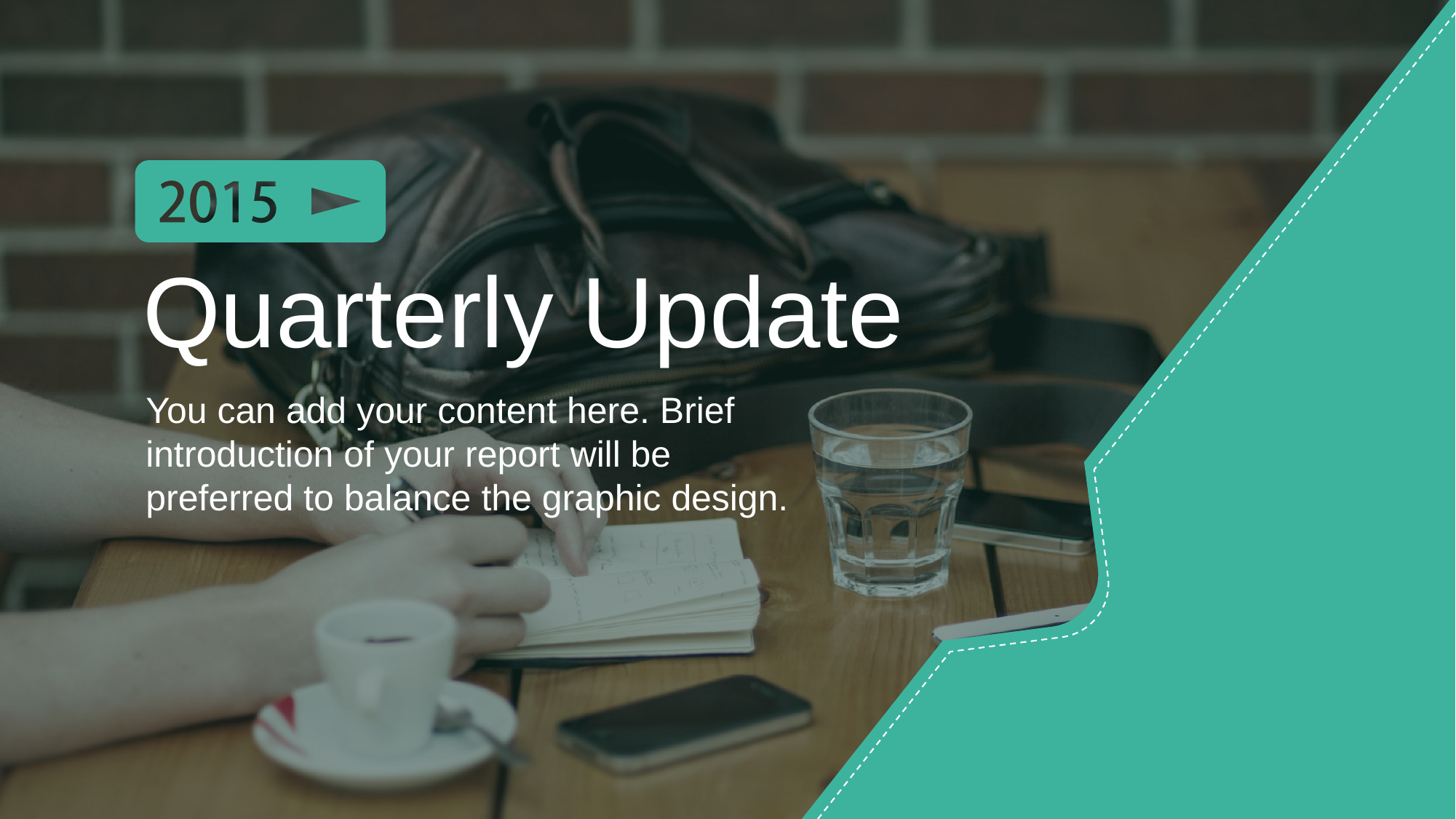

Quarterly Update
You can add your content here. Brief introduction of your report will be preferred to balance the graphic design.
1